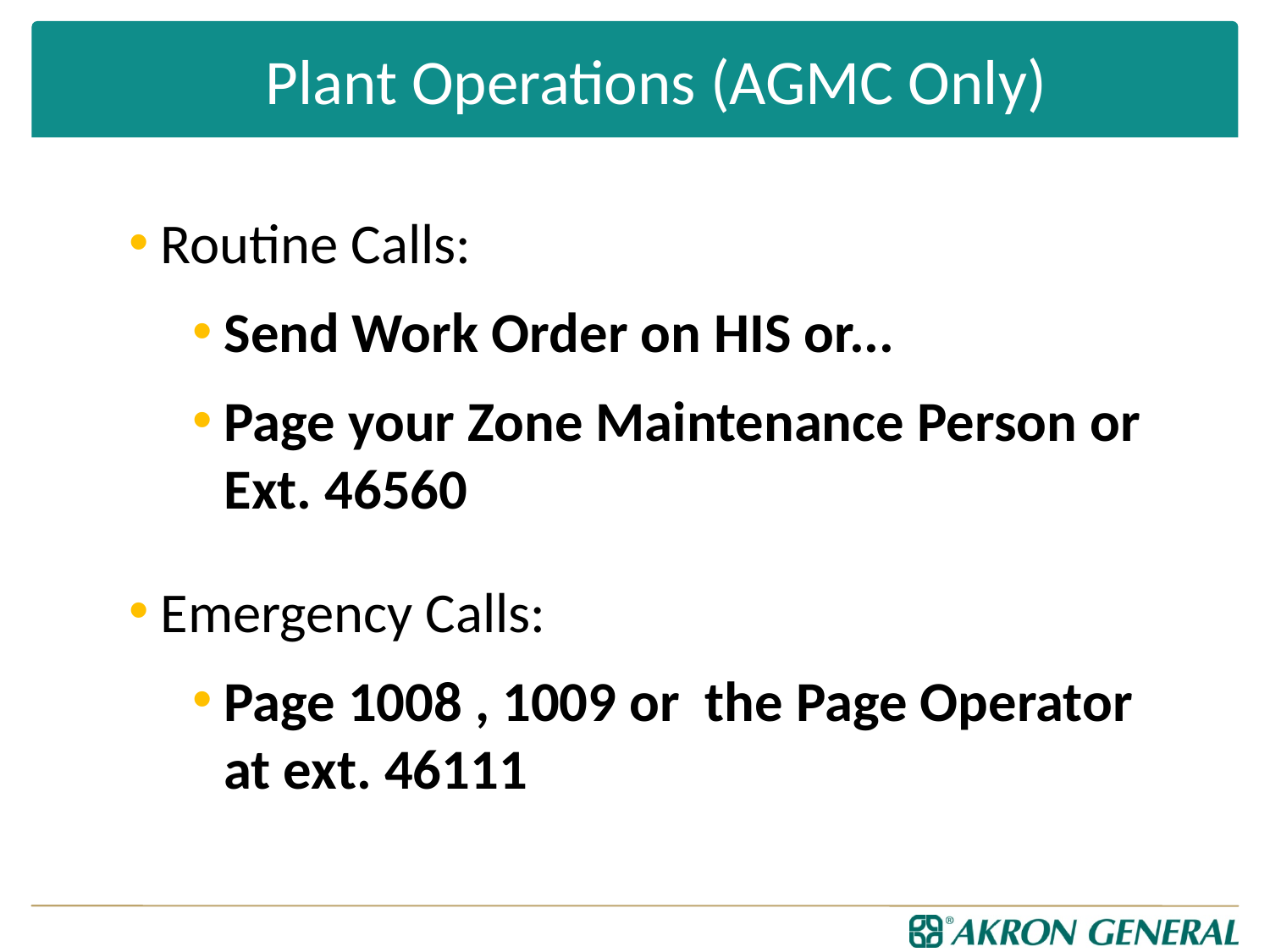

# Plant Operations (AGMC Only)
Routine Calls:
Send Work Order on HIS or...
Page your Zone Maintenance Person or Ext. 46560

Emergency Calls:
Page 1008 , 1009 or  the Page Operator at ext. 46111